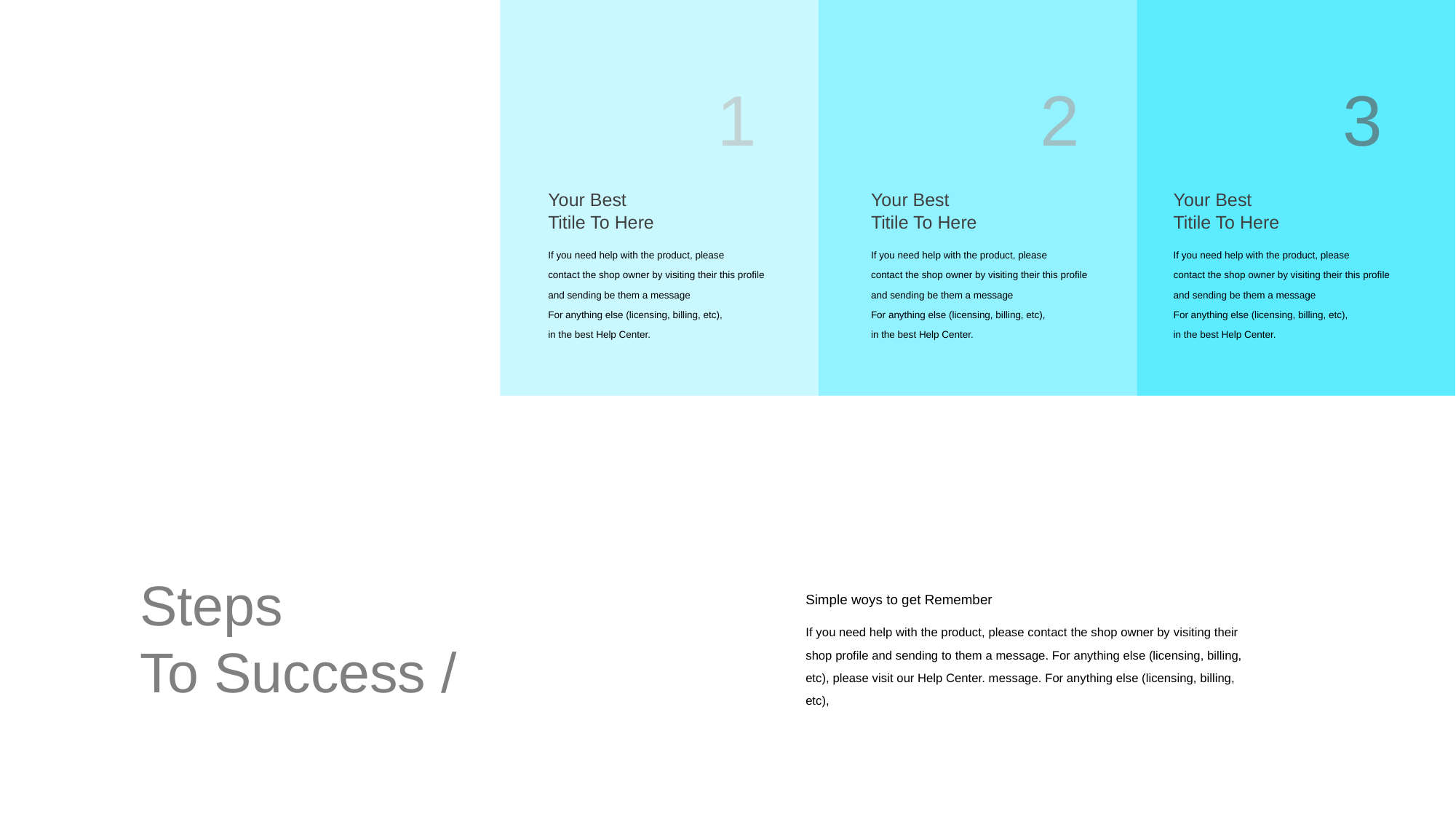

1
Your Best
Titile To Here
If you need help with the product, please
contact the shop owner by visiting their this profile and sending be them a message
For anything else (licensing, billing, etc),
in the best Help Center.
2
Your Best
Titile To Here
If you need help with the product, please
contact the shop owner by visiting their this profile and sending be them a message
For anything else (licensing, billing, etc),
in the best Help Center.
3
Your Best
Titile To Here
If you need help with the product, please
contact the shop owner by visiting their this profile and sending be them a message
For anything else (licensing, billing, etc),
in the best Help Center.
Steps
To Success /
Simple woys to get Remember
If you need help with the product, please contact the shop owner by visiting their shop profile and sending to them a message. For anything else (licensing, billing, etc), please visit our Help Center. message. For anything else (licensing, billing, etc),